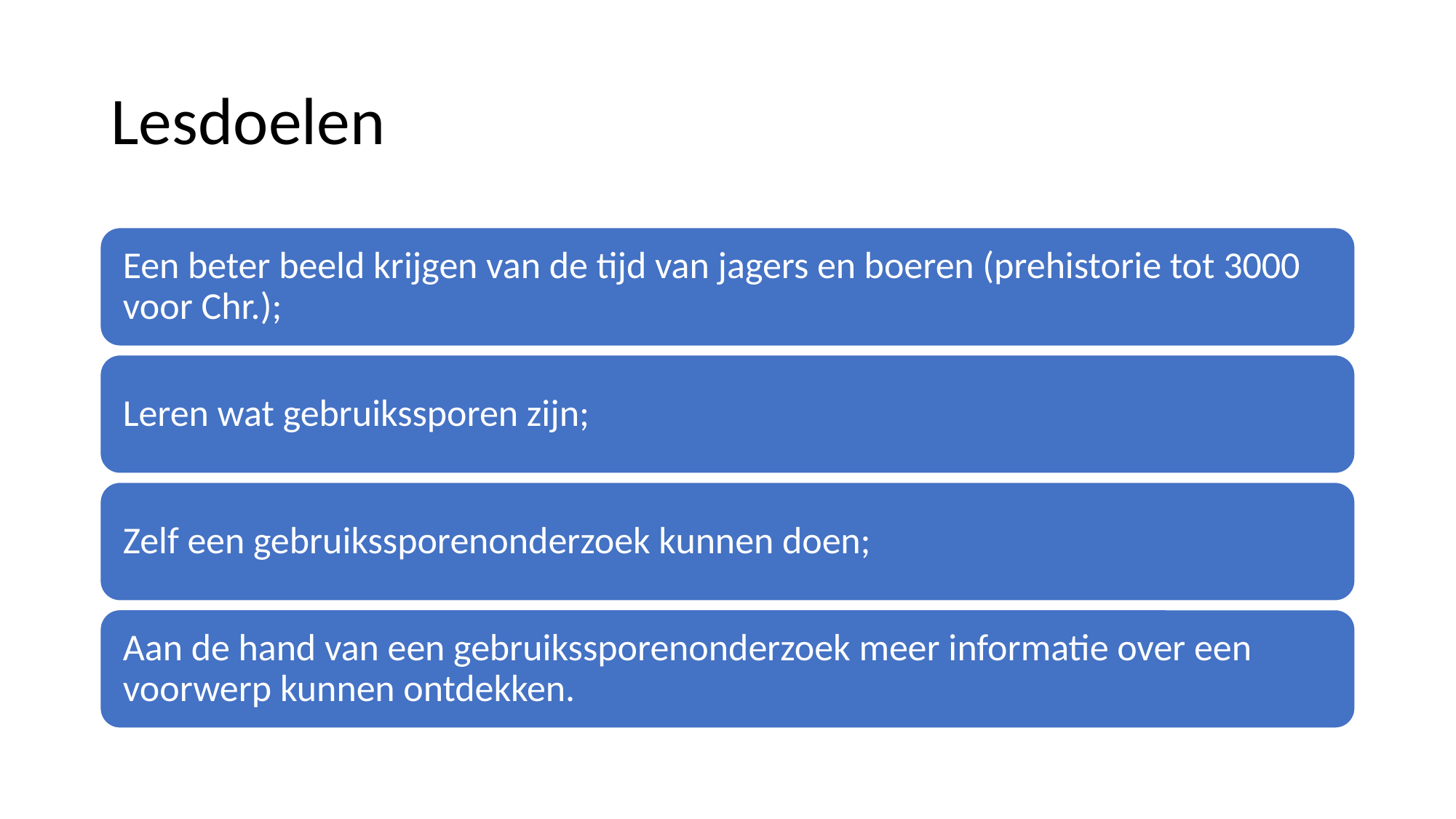

# Lesdoelen
Een beter beeld krijgen van de tijd van jagers en boeren (prehistorie tot 3000 voor Chr.);
Leren wat gebruikssporen zijn;
Zelf een gebruikssporenonderzoek kunnen doen;
Aan de hand van een gebruikssporenonderzoek meer informatie over een voorwerp kunnen ontdekken.